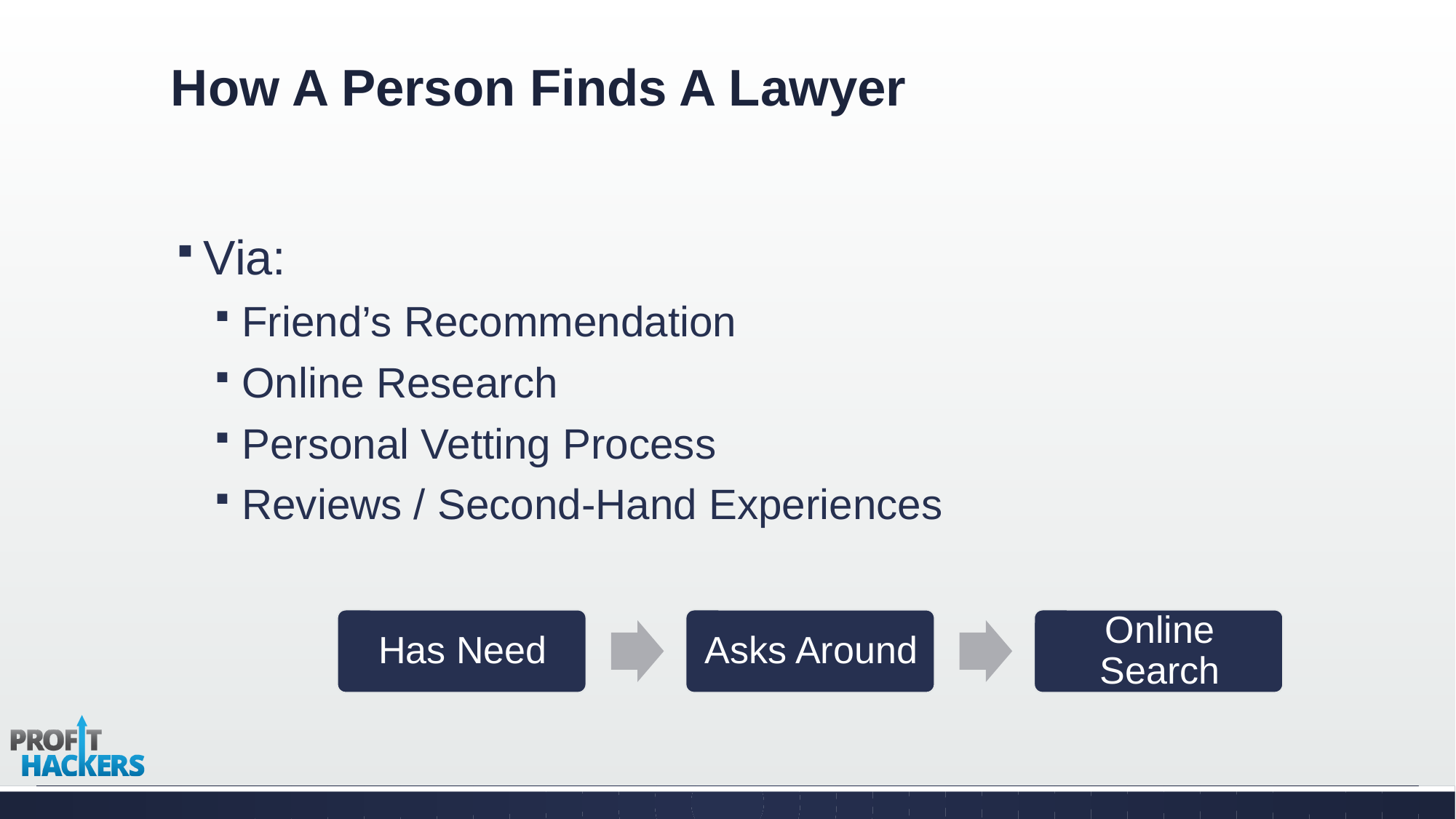

# How A Person Finds A Lawyer
Via:
Friend’s Recommendation
Online Research
Personal Vetting Process
Reviews / Second-Hand Experiences

Has Need

Asks Around

Online Search